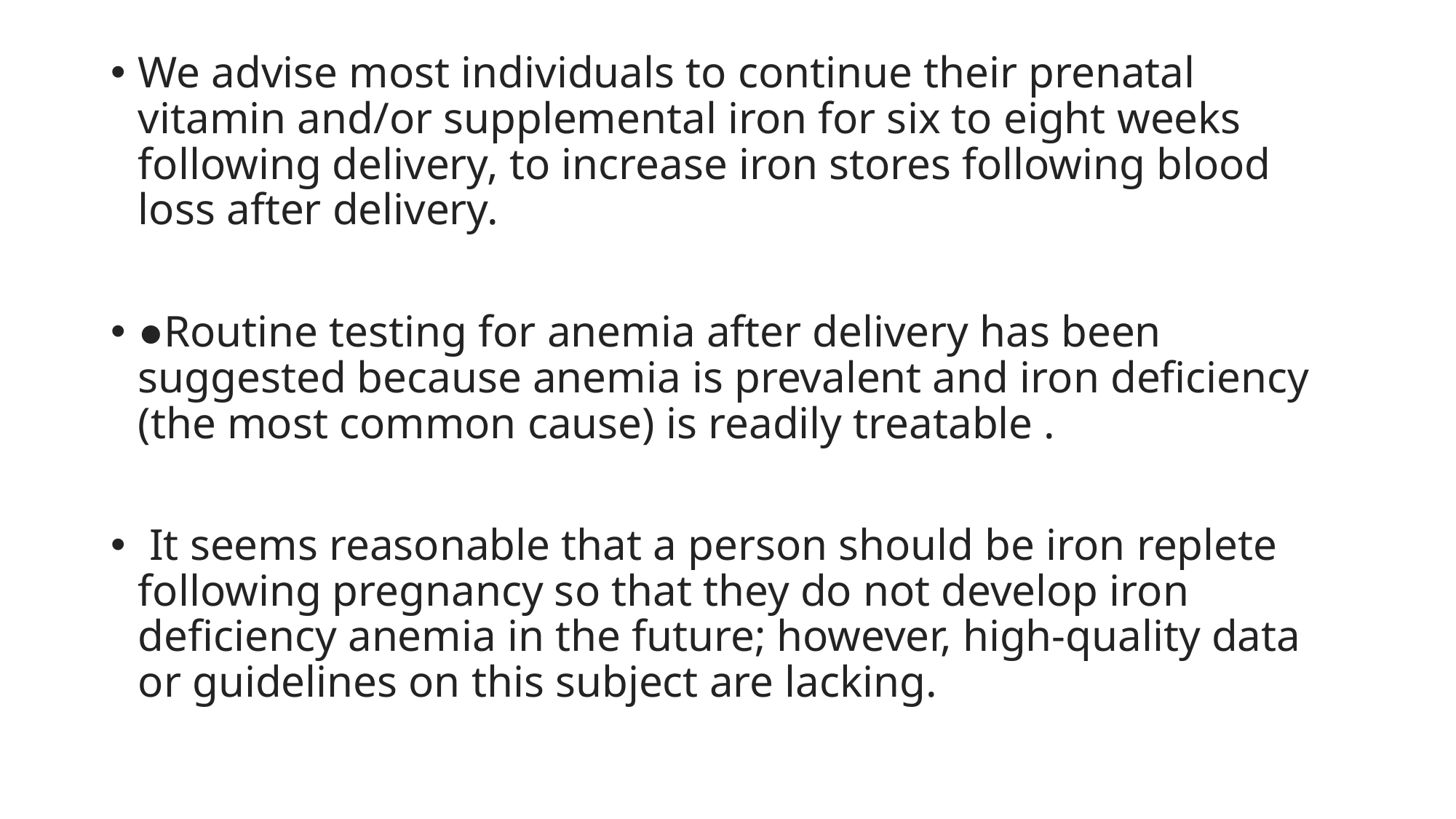

We advise most individuals to continue their prenatal vitamin and/or supplemental iron for six to eight weeks following delivery, to increase iron stores following blood loss after delivery.

●Routine testing for anemia after delivery has been suggested because anemia is prevalent and iron deficiency (the most common cause) is readily treatable .

 It seems reasonable that a person should be iron replete following pregnancy so that they do not develop iron deficiency anemia in the future; however, high-quality data or guidelines on this subject are lacking.